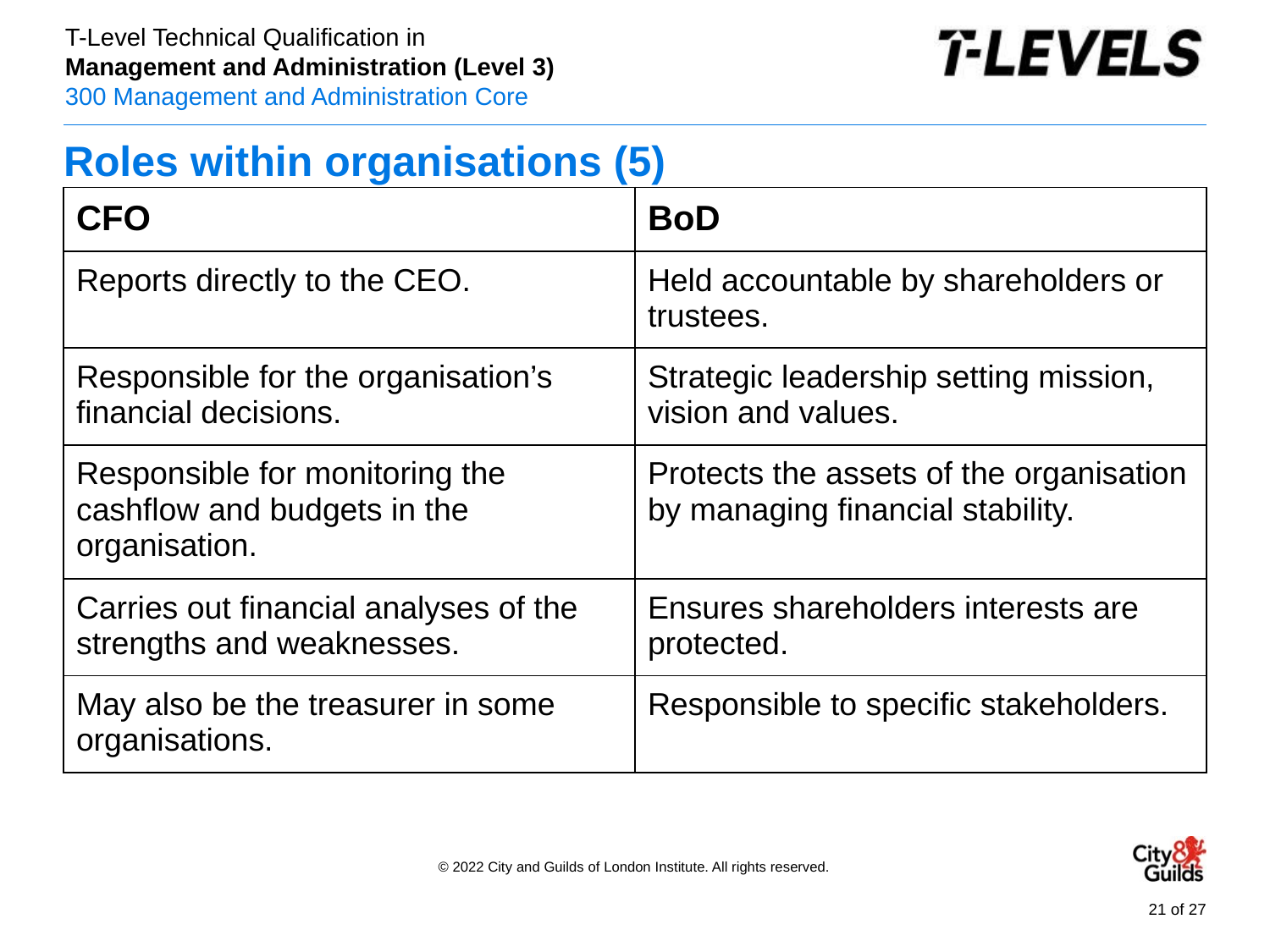

# Roles within organisations (5)
| CFO | BoD |
| --- | --- |
| Reports directly to the CEO. | Held accountable by shareholders or trustees. |
| Responsible for the organisation’s financial decisions. | Strategic leadership setting mission, vision and values. |
| Responsible for monitoring the cashflow and budgets in the organisation. | Protects the assets of the organisation by managing financial stability. |
| Carries out financial analyses of the strengths and weaknesses. | Ensures shareholders interests are protected. |
| May also be the treasurer in some organisations. | Responsible to specific stakeholders. |